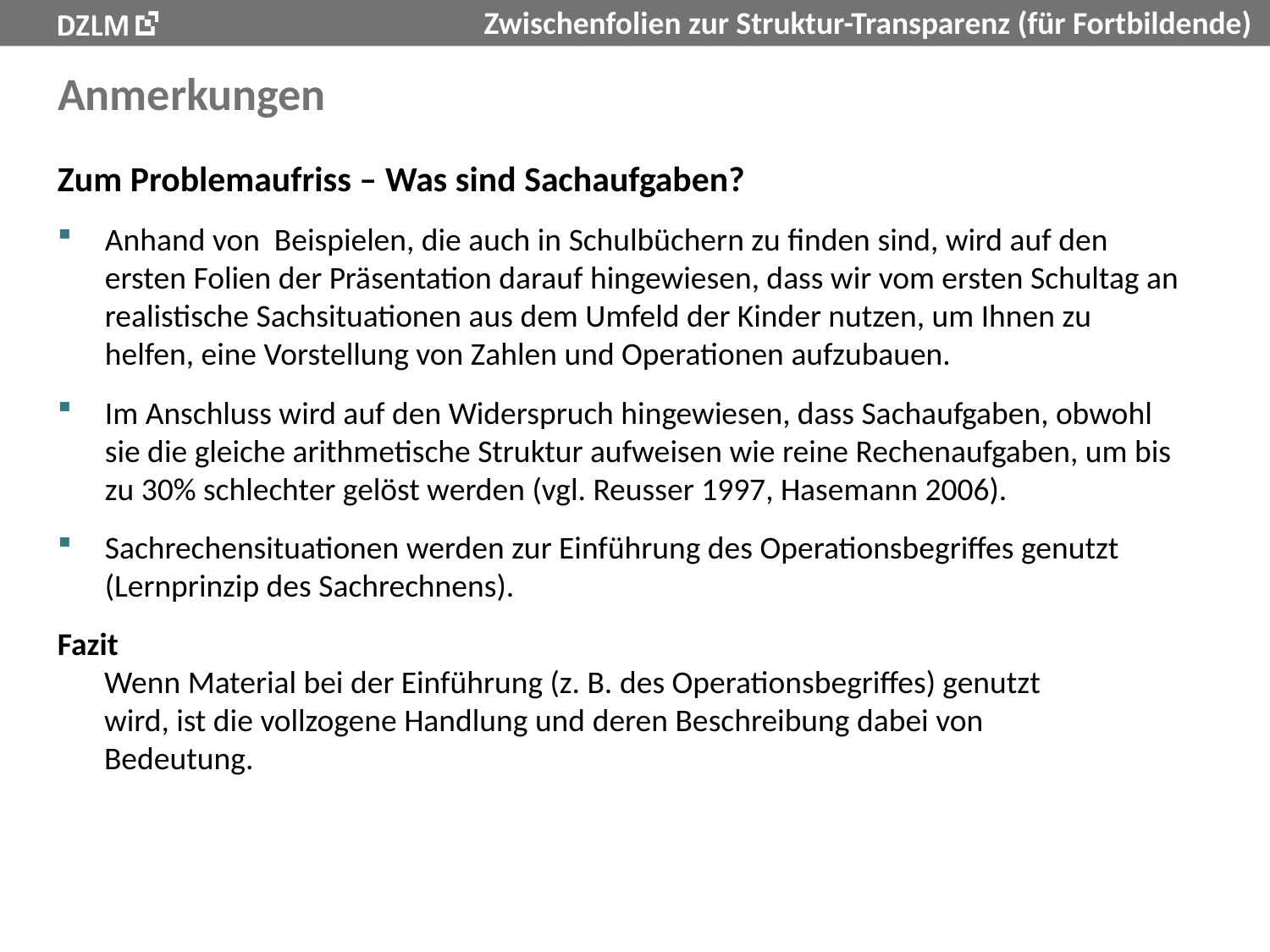

# Anmerkungen
Zum Problemaufriss – Was sind Sachaufgaben?
Anhand von  Beispielen, die auch in Schulbüchern zu finden sind, wird auf den ersten Folien der Präsentation darauf hingewiesen, dass wir vom ersten Schultag an realistische Sachsituationen aus dem Umfeld der Kinder nutzen, um Ihnen zu helfen, eine Vorstellung von Zahlen und Operationen aufzubauen.
Im Anschluss wird auf den Widerspruch hingewiesen, dass Sachaufgaben, obwohl sie die gleiche arithmetische Struktur aufweisen wie reine Rechenaufgaben, um bis zu 30% schlechter gelöst werden (vgl. Reusser 1997, Hasemann 2006).
Sachrechensituationen werden zur Einführung des Operationsbegriffes genutzt (Lernprinzip des Sachrechnens).
Fazit
Wenn Material bei der Einführung (z. B. des Operationsbegriffes) genutzt
wird, ist die vollzogene Handlung und deren Beschreibung dabei von
Bedeutung.